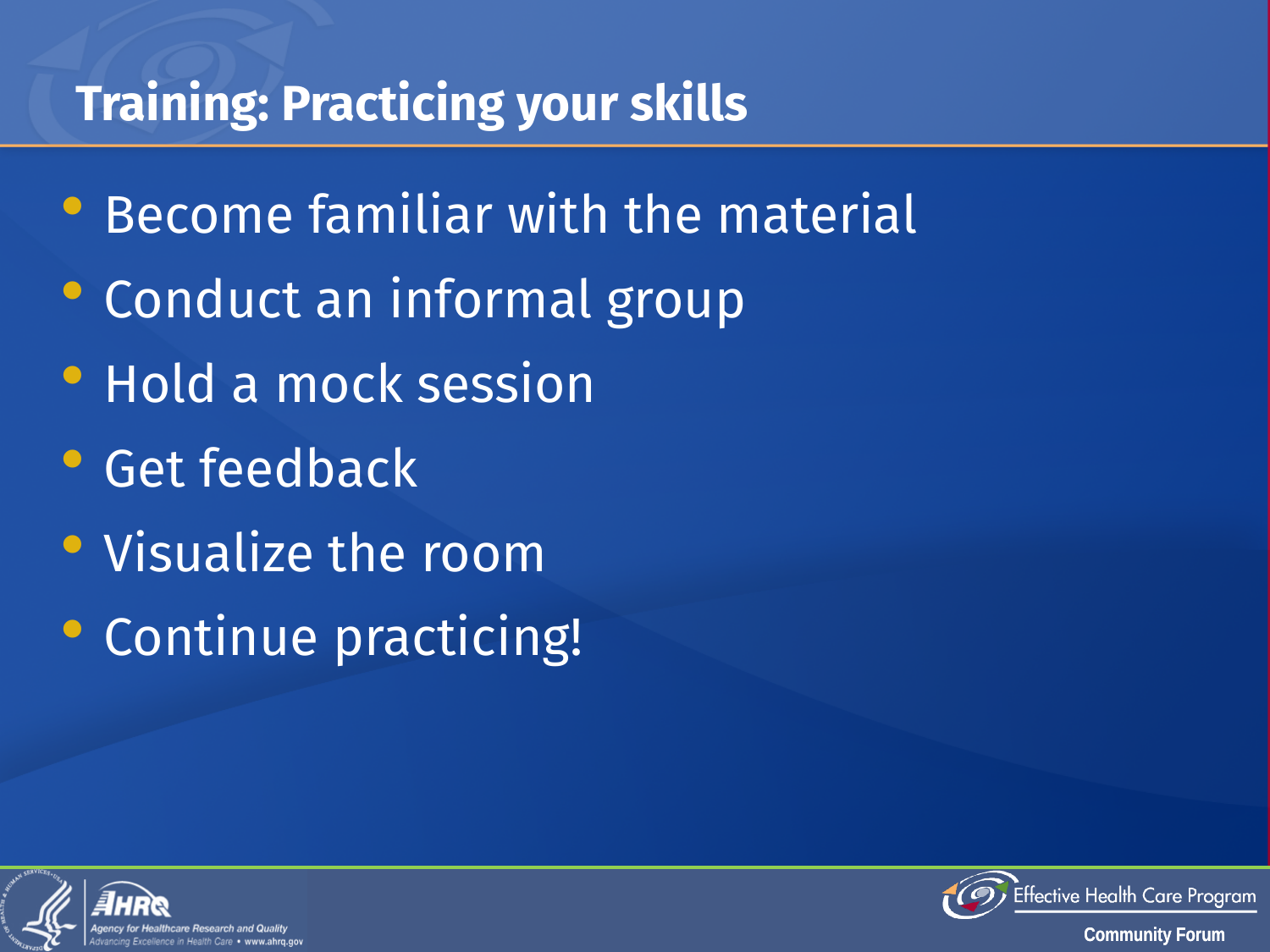

# Training: Practicing your skills
Become familiar with the material
Conduct an informal group
Hold a mock session
Get feedback
Visualize the room
Continue practicing!